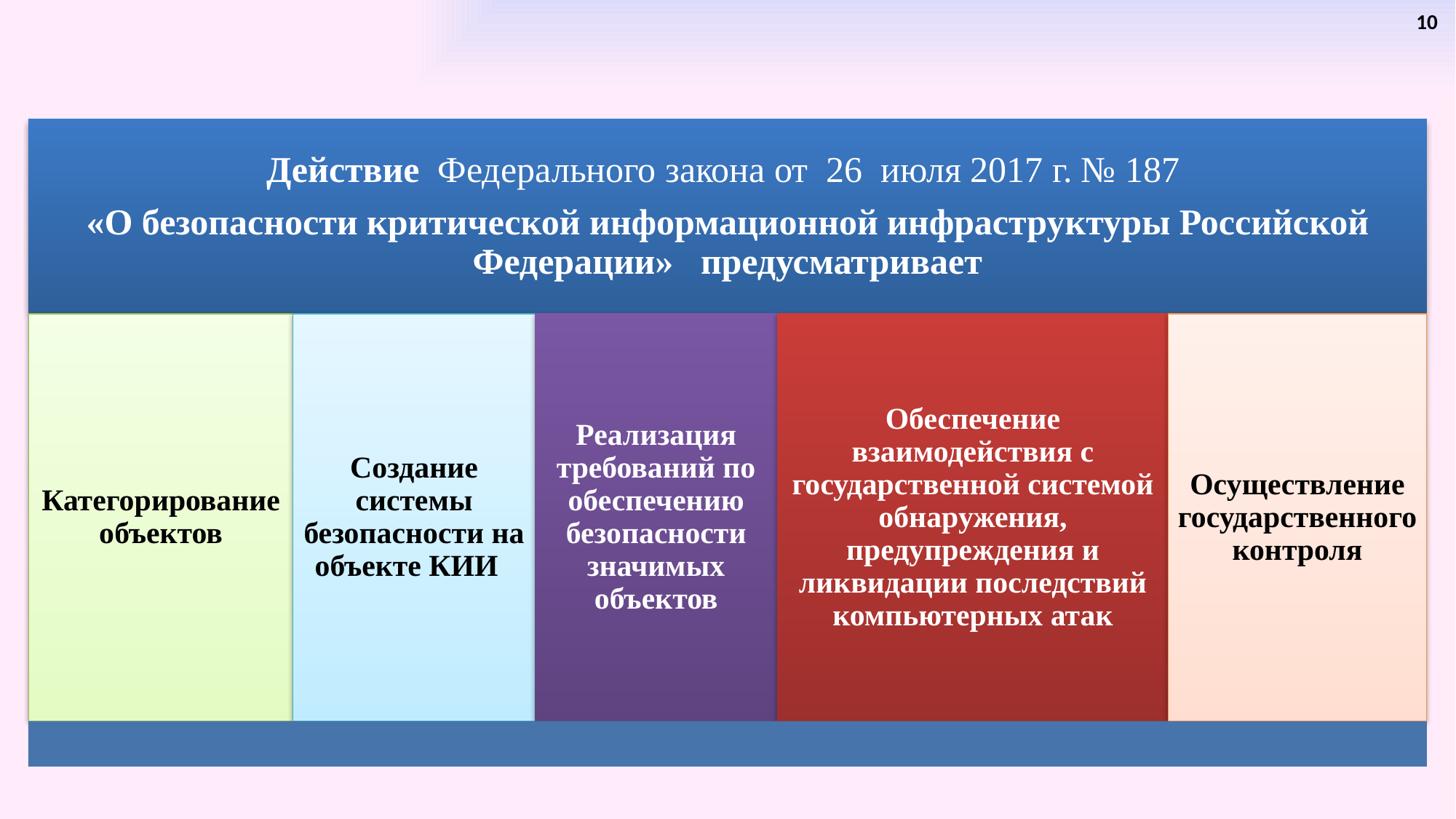

10
Действие  Федерального закона от  26  июля 2017 г. № 187
«О безопасности критической информационной инфраструктуры Российской Федерации»   предусматривает
Категорирование объектов
Создание системы безопасности на объекте КИИ
Реализация требований по обеспечению безопасности значимых объектов
Обеспечение взаимодействия с государственной системой обнаружения, предупреждения и ликвидации последствий компьютерных атак
Осуществление государственного контроля